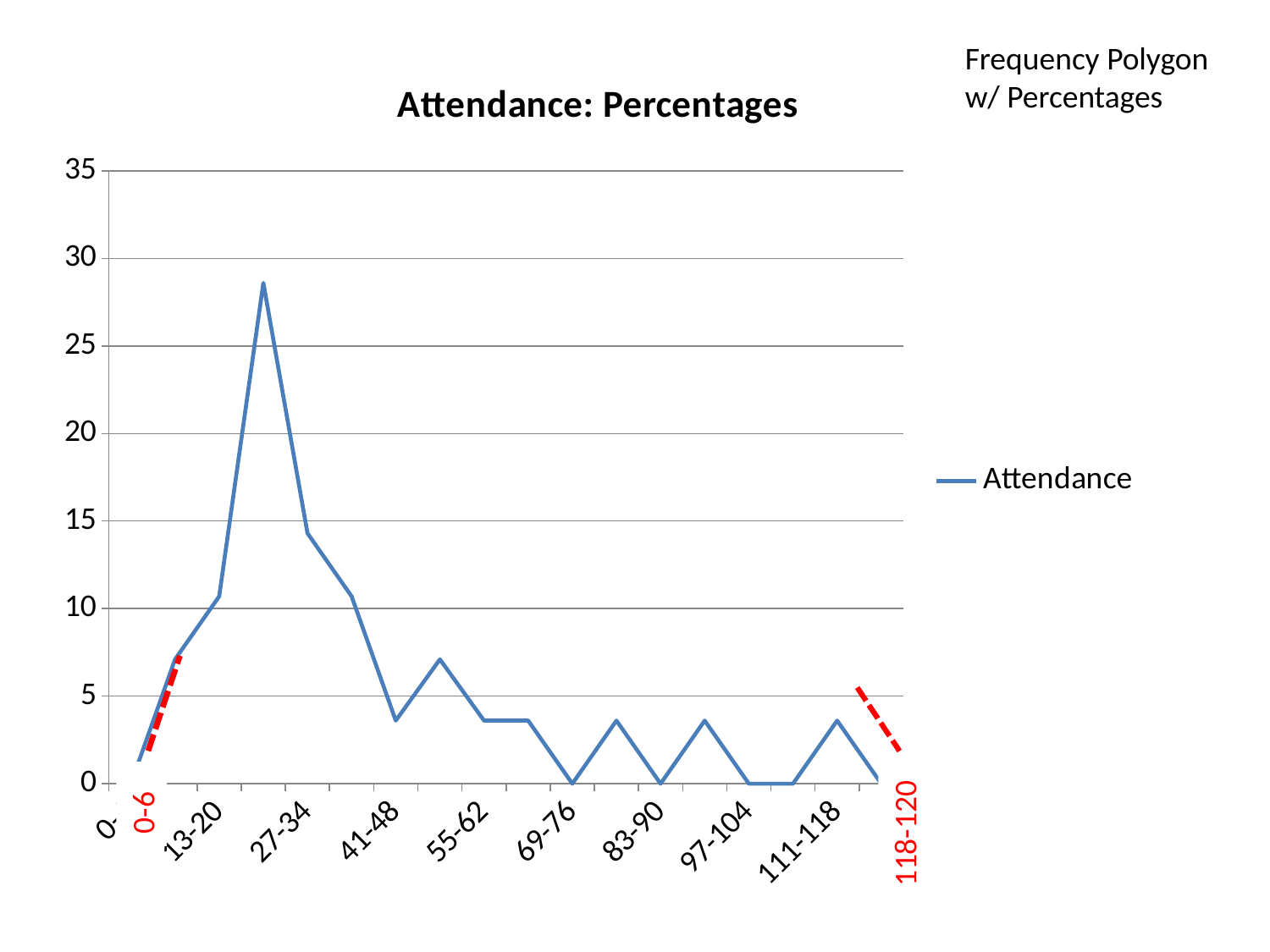

Frequency Polygon w/ Percentages

### Chart: Attendance: Percentages

| Category | Attendance |
|---|---|
| 0-6 | 0.0 |
| 6-13 | 7.1 |
| 13-20 | 10.7 |
| 20-27 | 28.6 |
| 27-34 | 14.3 |
| 34-41 | 10.7 |
| 41-48 | 3.6 |
| 48-55 | 7.1 |
| 55-62 | 3.6 |
| 62-69 | 3.6 |
| 69-76 | 0.0 |
| 76-83 | 3.6 |
| 83-90 | 0.0 |
| 90-97 | 3.6 |
| 97-104 | 0.0 |
| 104-111 | 0.0 |
| 111-118 | 3.6 |
| 118 -120 | 0.0 |
0-6
118-120